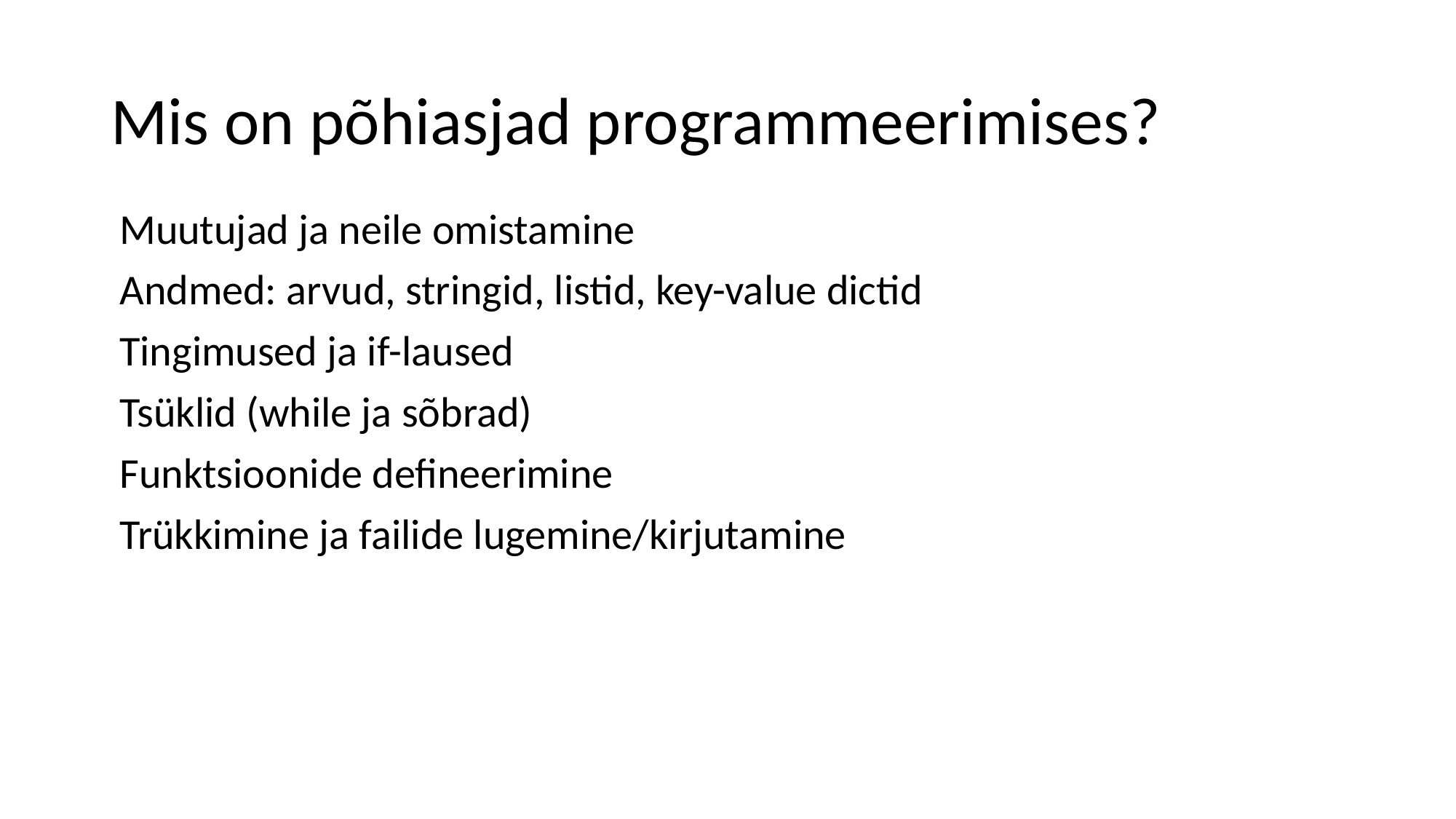

# Mis on põhiasjad programmeerimises?
Muutujad ja neile omistamine
Andmed: arvud, stringid, listid, key-value dictid
Tingimused ja if-laused
Tsüklid (while ja sõbrad)
Funktsioonide defineerimine
Trükkimine ja failide lugemine/kirjutamine